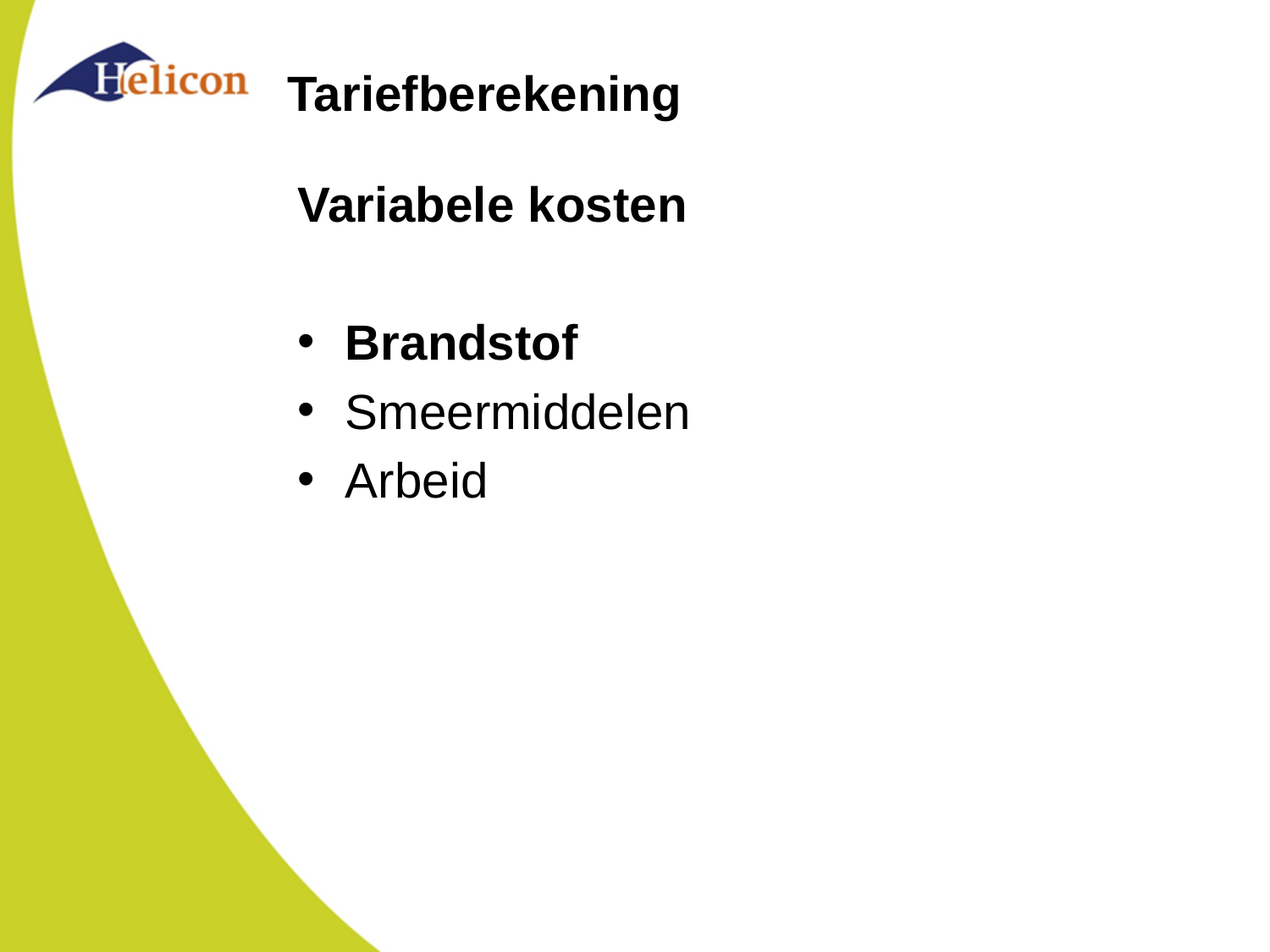

# Tariefberekening
Variabele kosten

Brandstof
Smeermiddelen
Arbeid